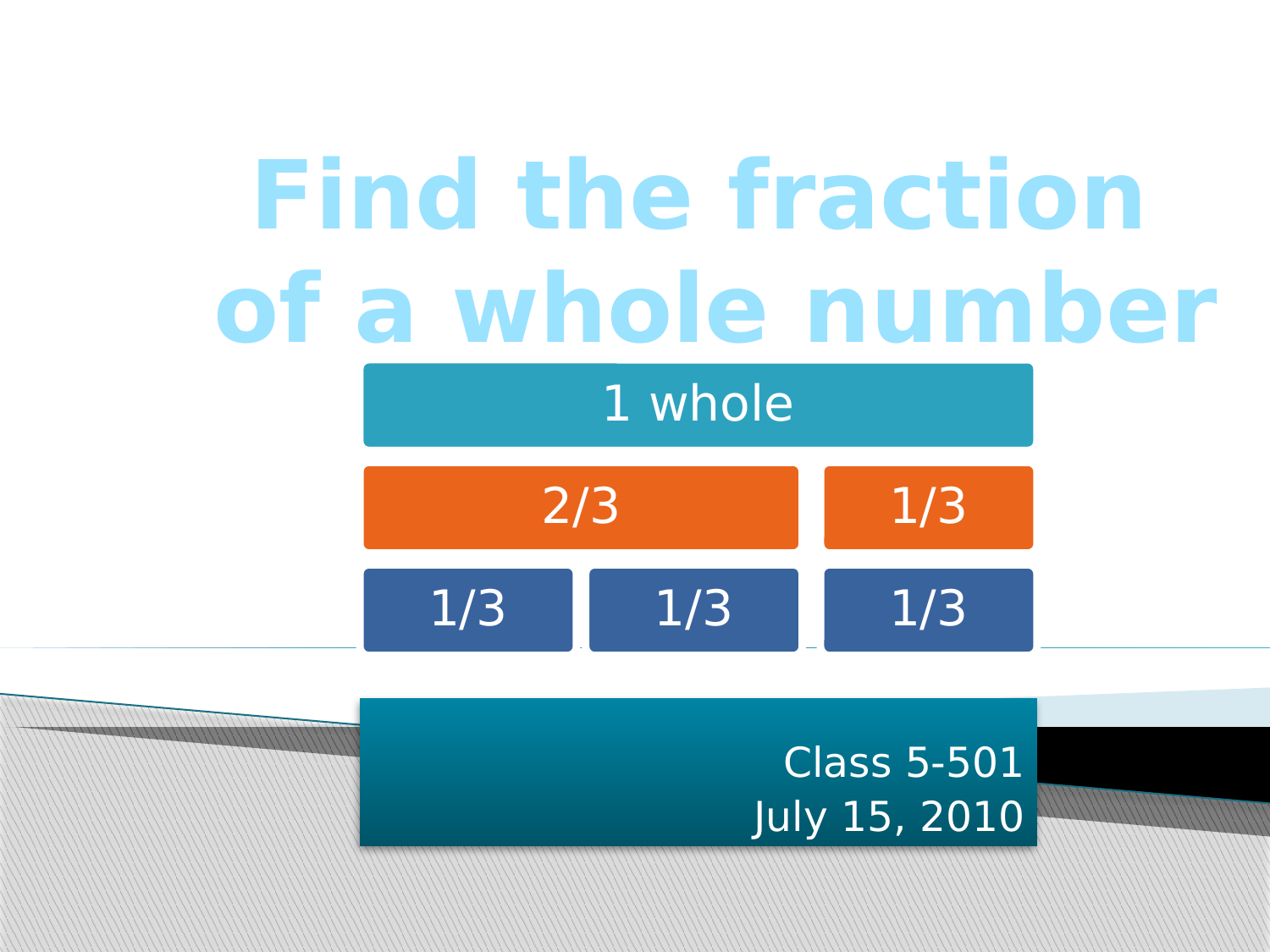

Find the fraction
 of a whole number
1 whole
2/3
1/3
1/3
1/3
1/3

Class 5-501
July 15, 2010